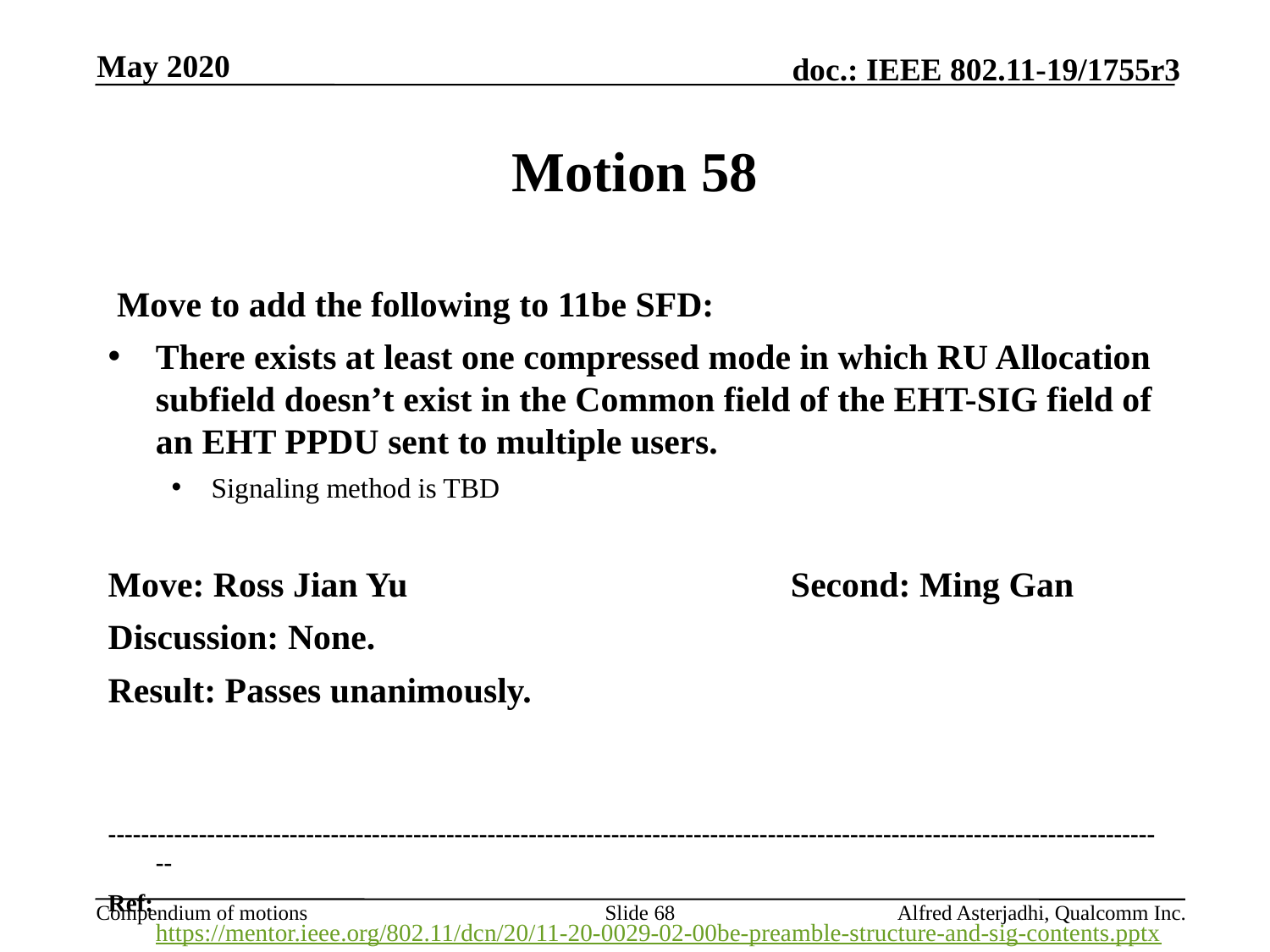

May 2020
# Motion 58
 Move to add the following to 11be SFD:
There exists at least one compressed mode in which RU Allocation subfield doesn’t exist in the Common field of the EHT-SIG field of an EHT PPDU sent to multiple users.
Signaling method is TBD

Move: Ross Jian Yu				Second: Ming Gan
Discussion: None.
Result: Passes unanimously.

---------------------------------------------------------------------------------------------------------------------------------
Ref: https://mentor.ieee.org/802.11/dcn/20/11-20-0029-02-00be-preamble-structure-and-sig-contents.pptx

Slide 68
Alfred Asterjadhi, Qualcomm Inc.